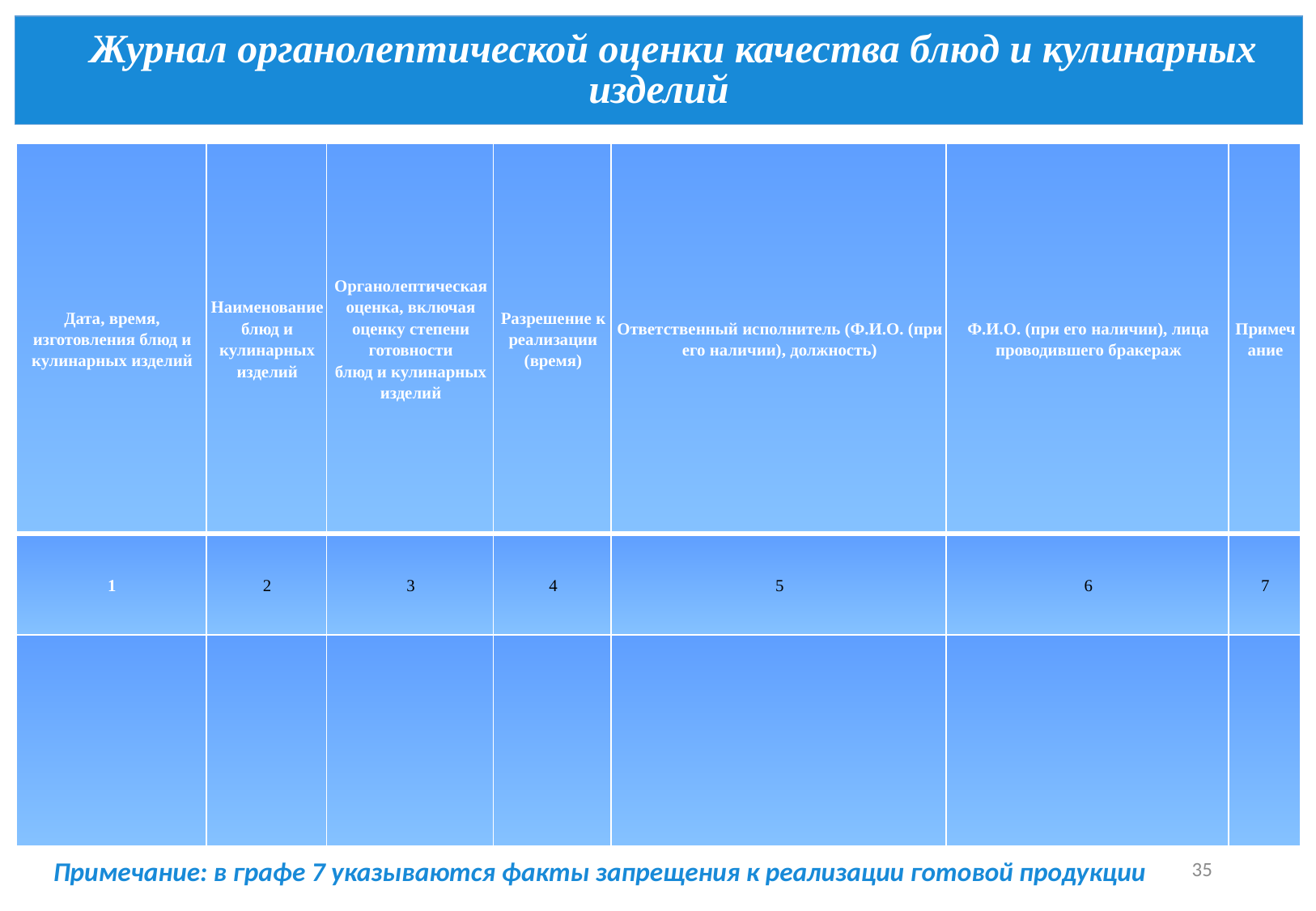

# Журнал органолептической оценки качества блюд и кулинарных изделий
| Дата, время, изготовления блюд и кулинарных изделий | Наименование блюд и кулинарных изделий | Органолептическая оценка, включая оценку степени готовности блюд и кулинарных изделий | Разрешение к реализации (время) | Ответственный исполнитель (Ф.И.О. (при его наличии), должность) | Ф.И.О. (при его наличии), лица проводившего бракераж | Примечание |
| --- | --- | --- | --- | --- | --- | --- |
| 1 | 2 | 3 | 4 | 5 | 6 | 7 |
|  |  |  |  |  |  |  |
35
      Примечание: в графе 7 указываются факты запрещения к реализации готовой продукции